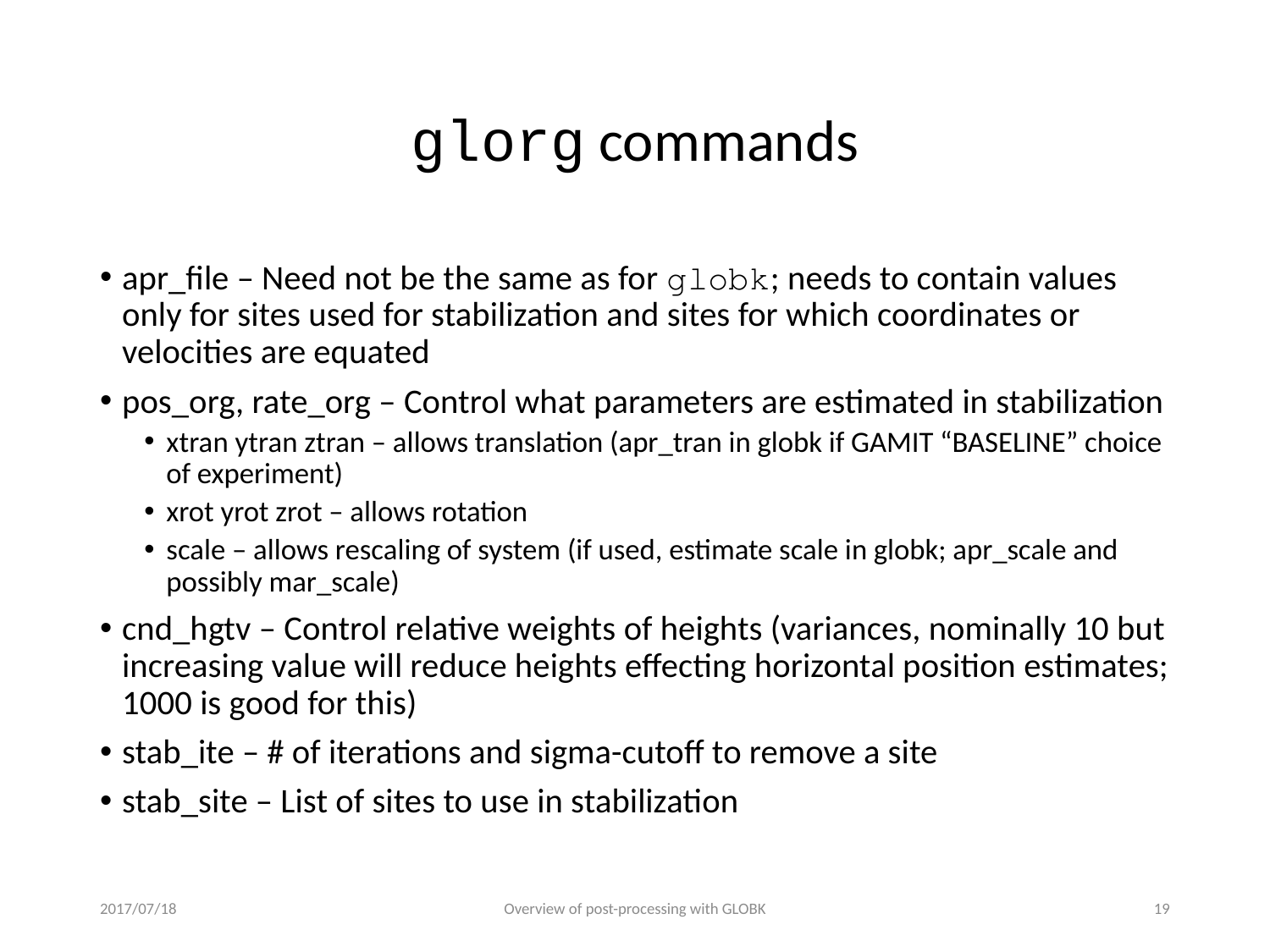

# glorg commands
apr_file – Need not be the same as for globk; needs to contain values only for sites used for stabilization and sites for which coordinates or velocities are equated
pos_org, rate_org – Control what parameters are estimated in stabilization
xtran ytran ztran – allows translation (apr_tran in globk if GAMIT “BASELINE” choice of experiment)
xrot yrot zrot – allows rotation
scale – allows rescaling of system (if used, estimate scale in globk; apr_scale and possibly mar_scale)‏
cnd_hgtv – Control relative weights of heights (variances, nominally 10 but increasing value will reduce heights effecting horizontal position estimates; 1000 is good for this)‏
stab_ite – # of iterations and sigma-cutoff to remove a site
stab_site – List of sites to use in stabilization

2017/07/18
Overview of post-processing with GLOBK
19